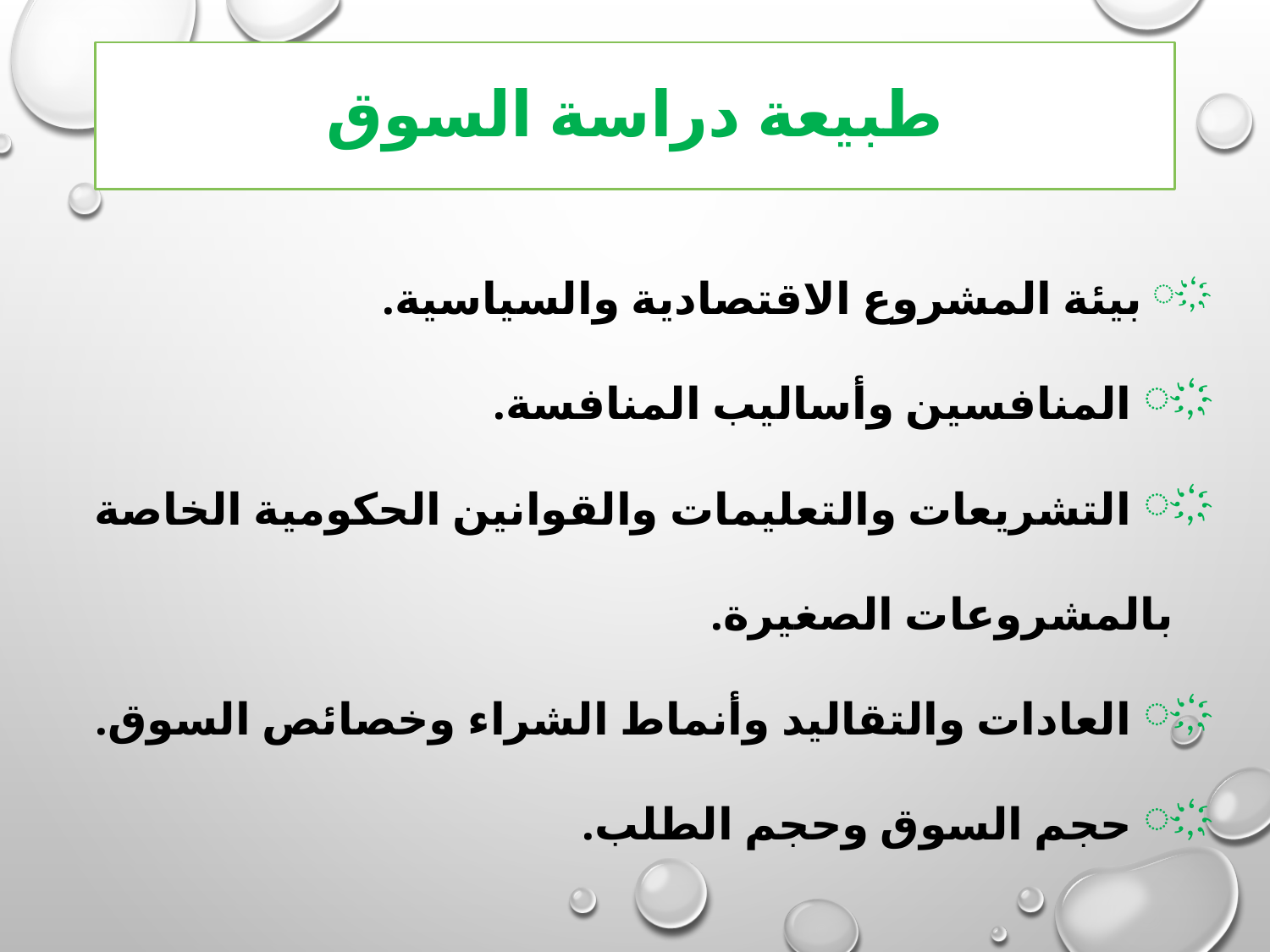

# طبيعة دراسة السوق
 بيئة المشروع الاقتصادية والسياسية.
 المنافسين وأساليب المنافسة.
 التشريعات والتعليمات والقوانين الحكومية الخاصة بالمشروعات الصغيرة.
 العادات والتقاليد وأنماط الشراء وخصائص السوق.
 حجم السوق وحجم الطلب.